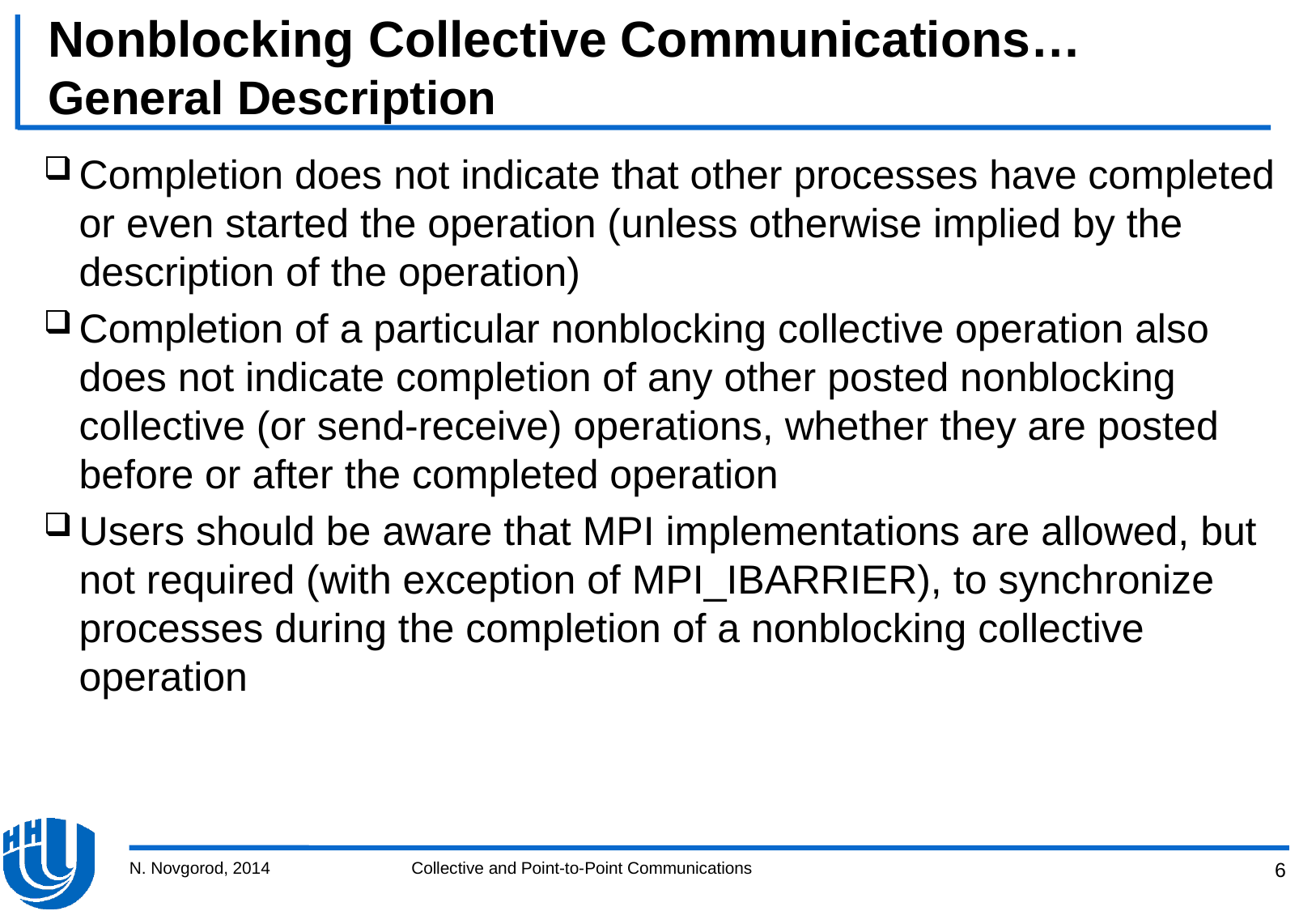

# Nonblocking Collective Communications… General Description
Completion does not indicate that other processes have completed or even started the operation (unless otherwise implied by the description of the operation)
Completion of a particular nonblocking collective operation also does not indicate completion of any other posted nonblocking collective (or send-receive) operations, whether they are posted before or after the completed operation
Users should be aware that MPI implementations are allowed, but not required (with exception of MPI_IBARRIER), to synchronize processes during the completion of a nonblocking collective operation
N. Novgorod, 2014
Collective and Point-to-Point Communications
6